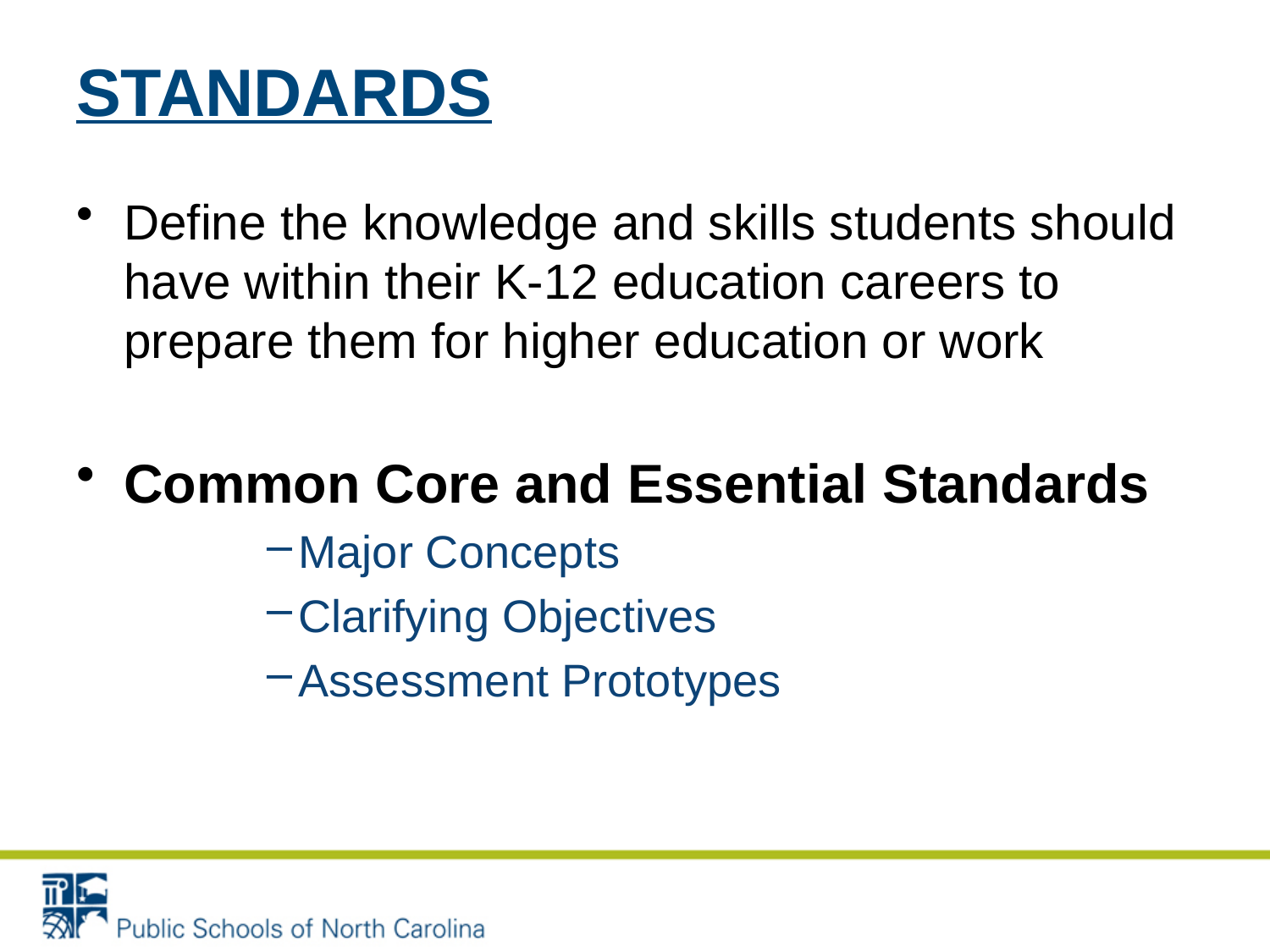

# STANDARDS
Define the knowledge and skills students should have within their K-12 education careers to prepare them for higher education or work

Common Core and Essential Standards
Major Concepts
Clarifying Objectives
Assessment Prototypes